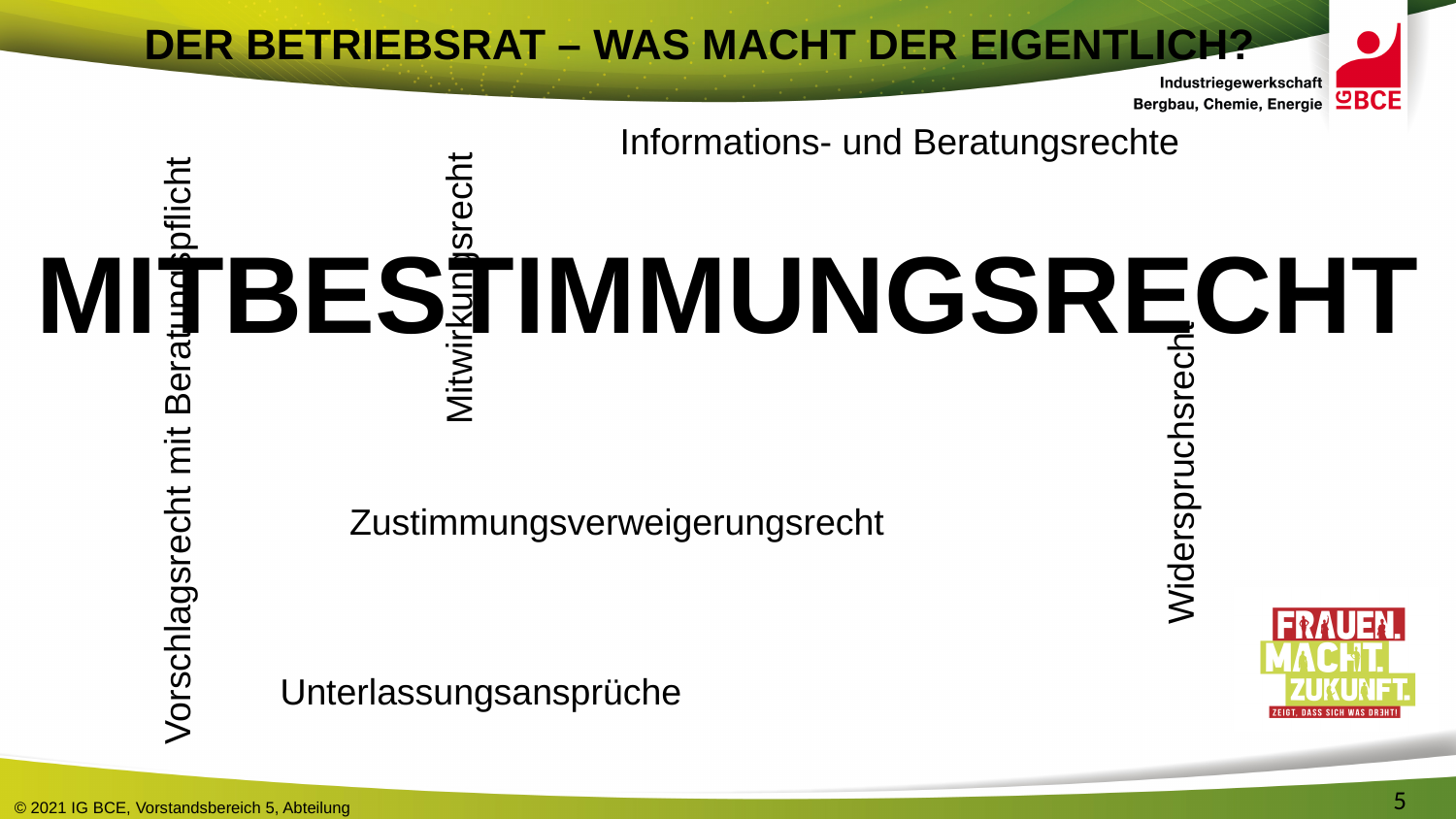

Der Betriebsrat – was macht der eigentlich?
Informations- und Beratungsrechte
Mitwirkungsrecht
MITBESTIMMUNGSRECHT
Vorschlagsrecht mit Beratungspflicht
Widerspruchsrecht
Zustimmungsverweigerungsrecht
Unterlassungsansprüche
5